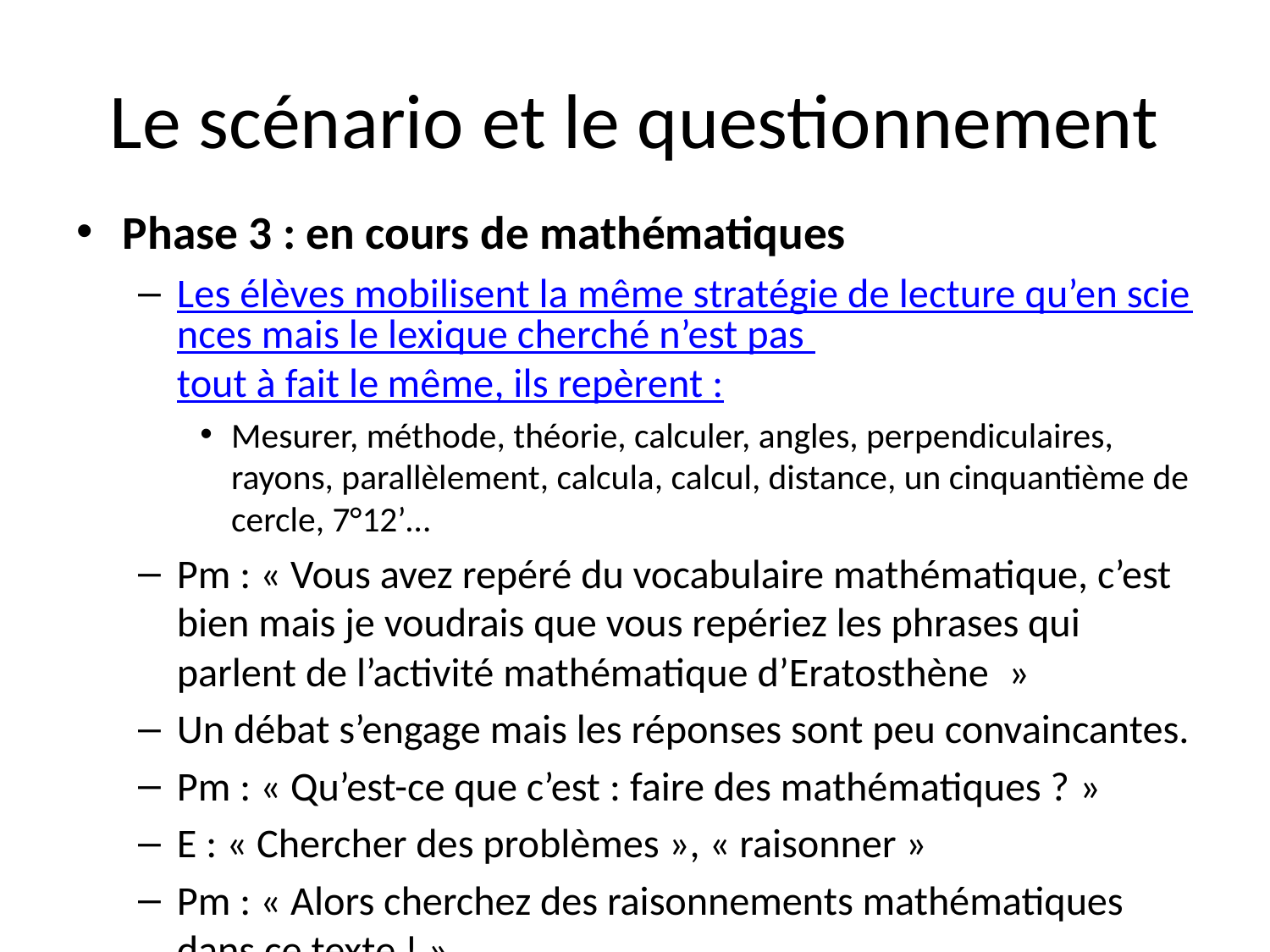

# Le scénario et le questionnement
Phase 3 : en cours de mathématiques
Les élèves mobilisent la même stratégie de lecture qu’en sciences mais le lexique cherché n’est pas tout à fait le même, ils repèrent :
Mesurer, méthode, théorie, calculer, angles, perpendiculaires, rayons, parallèlement, calcula, calcul, distance, un cinquantième de cercle, 7°12’…
Pm : « Vous avez repéré du vocabulaire mathématique, c’est bien mais je voudrais que vous repériez les phrases qui parlent de l’activité mathématique d’Eratosthène  »
Un débat s’engage mais les réponses sont peu convaincantes.
Pm : « Qu’est-ce que c’est : faire des mathématiques ? »
E : « Chercher des problèmes », « raisonner »
Pm : « Alors cherchez des raisonnements mathématiques dans ce texte ! »